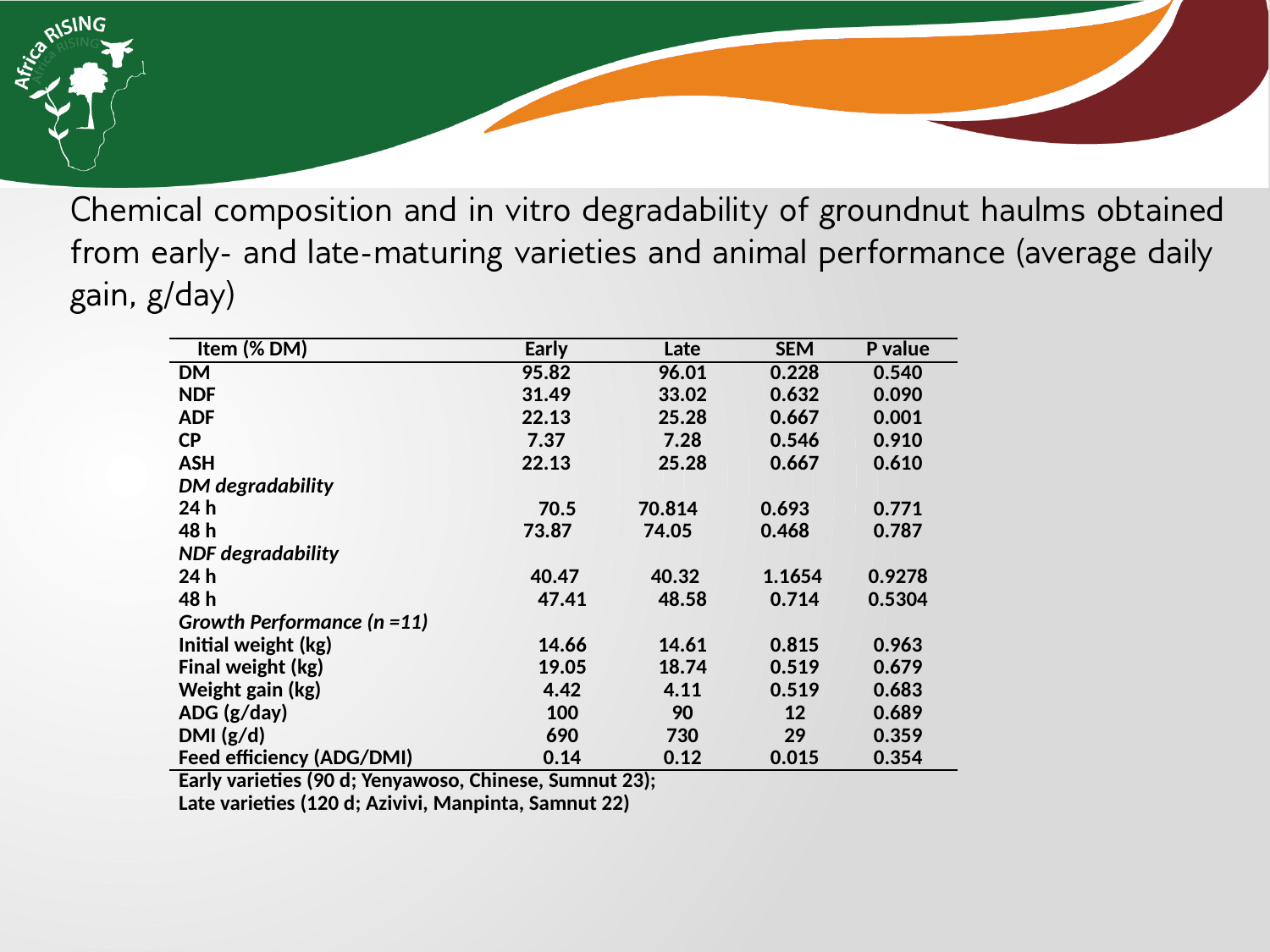

Chemical composition and in vitro degradability of groundnut haulms obtained from early- and late-maturing varieties and animal performance (average daily gain, g/day)
| Item (% DM) | Early |  | Late | SEM | P value |
| --- | --- | --- | --- | --- | --- |
| DM | 95.82 |  | 96.01 | 0.228 | 0.540 |
| NDF | 31.49 |  | 33.02 | 0.632 | 0.090 |
| ADF | 22.13 |  | 25.28 | 0.667 | 0.001 |
| CP | 7.37 |  | 7.28 | 0.546 | 0.910 |
| ASH | 22.13 |  | 25.28 | 0.667 | 0.610 |
| DM degradability |  |  |  |  |  |
| 24 h |  | 70.5 | 70.814 | 0.693 | 0.771 |
| 48 h |  | 73.87 | 74.05 | 0.468 | 0.787 |
| NDF degradability |  |  |  |  |  |
| 24 h |  | 40.47 | 40.32 | 1.1654 | 0.9278 |
| 48 h |  | 47.41 | 48.58 | 0.714 | 0.5304 |
| Growth Performance (n =11) |  |  |  |  |  |
| Initial weight (kg) |  | 14.66 | 14.61 | 0.815 | 0.963 |
| Final weight (kg) |  | 19.05 | 18.74 | 0.519 | 0.679 |
| Weight gain (kg) |  | 4.42 | 4.11 | 0.519 | 0.683 |
| ADG (g/day) |  | 100 | 90 | 12 | 0.689 |
| DMI (g/d) |  | 690 | 730 | 29 | 0.359 |
| Feed efficiency (ADG/DMI) |  | 0.14 | 0.12 | 0.015 | 0.354 |
| Early varieties (90 d; Yenyawoso, Chinese, Sumnut 23); Late varieties (120 d; Azivivi, Manpinta, Samnut 22) |  |  |  |  |  |